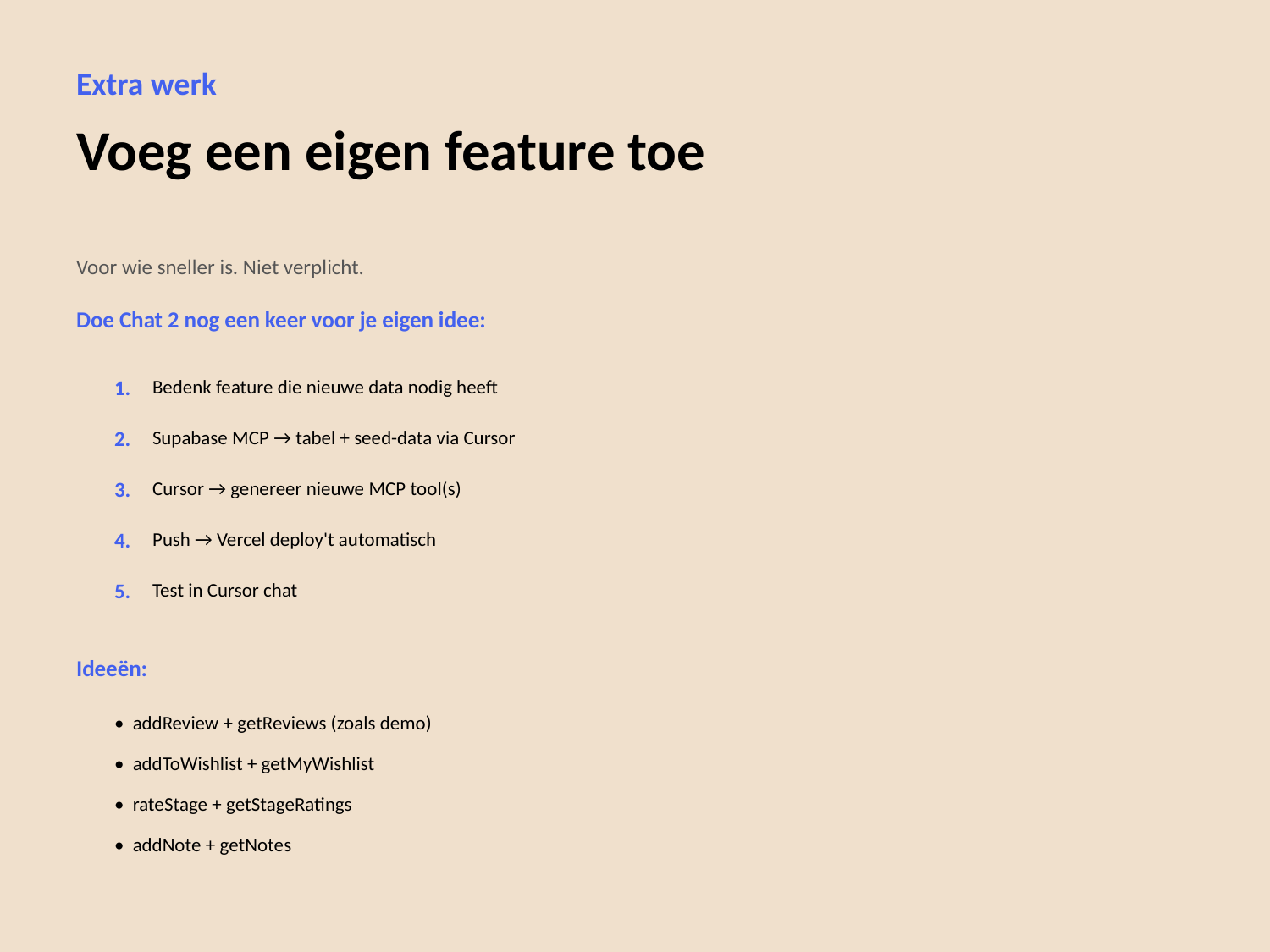

Extra werk
Voeg een eigen feature toe
Voor wie sneller is. Niet verplicht.
Doe Chat 2 nog een keer voor je eigen idee:
1.
Bedenk feature die nieuwe data nodig heeft
2.
Supabase MCP → tabel + seed-data via Cursor
3.
Cursor → genereer nieuwe MCP tool(s)
4.
Push → Vercel deploy't automatisch
5.
Test in Cursor chat
Ideeën:
•  addReview + getReviews (zoals demo)
•  addToWishlist + getMyWishlist
•  rateStage + getStageRatings
•  addNote + getNotes